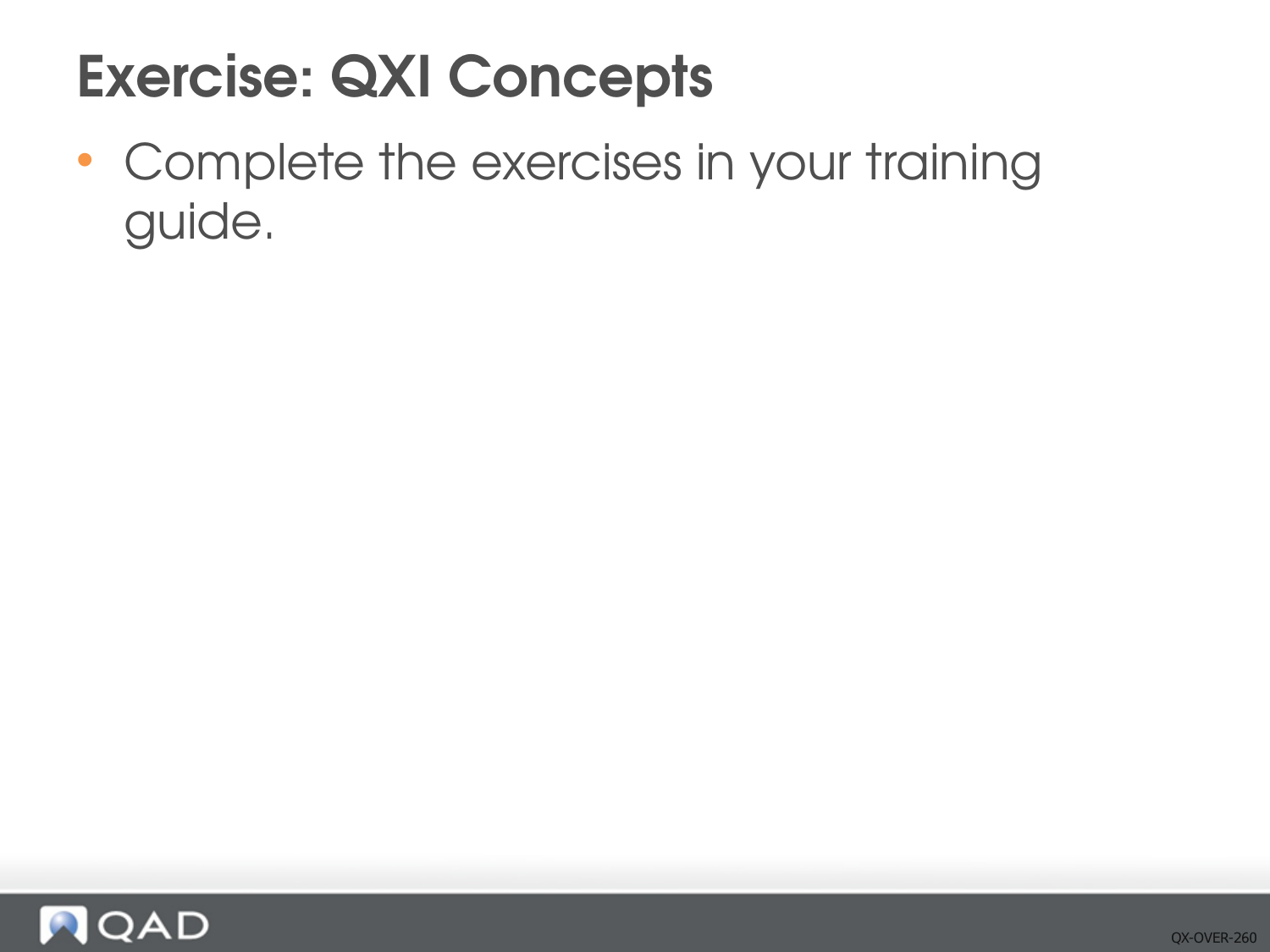

# Exercise: QXI Concepts
Complete the exercises in your training guide.
QX-OVER-260